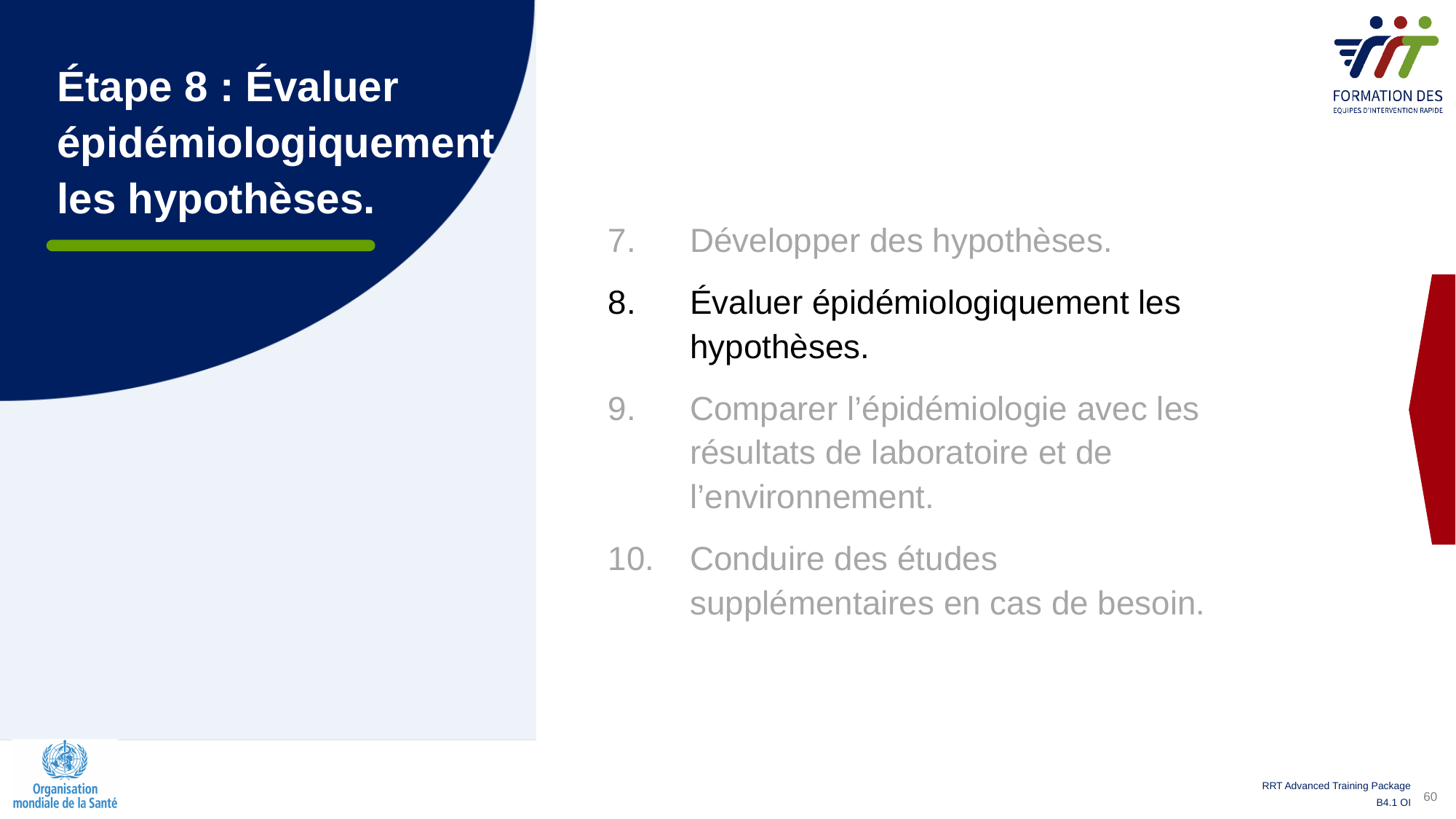

Étape 8 : Évaluer épidémiologiquement les hypothèses.
Développer des hypothèses.
Évaluer épidémiologiquement les hypothèses.
Comparer l’épidémiologie avec les résultats de laboratoire et de l’environnement.
Conduire des études supplémentaires en cas de besoin.